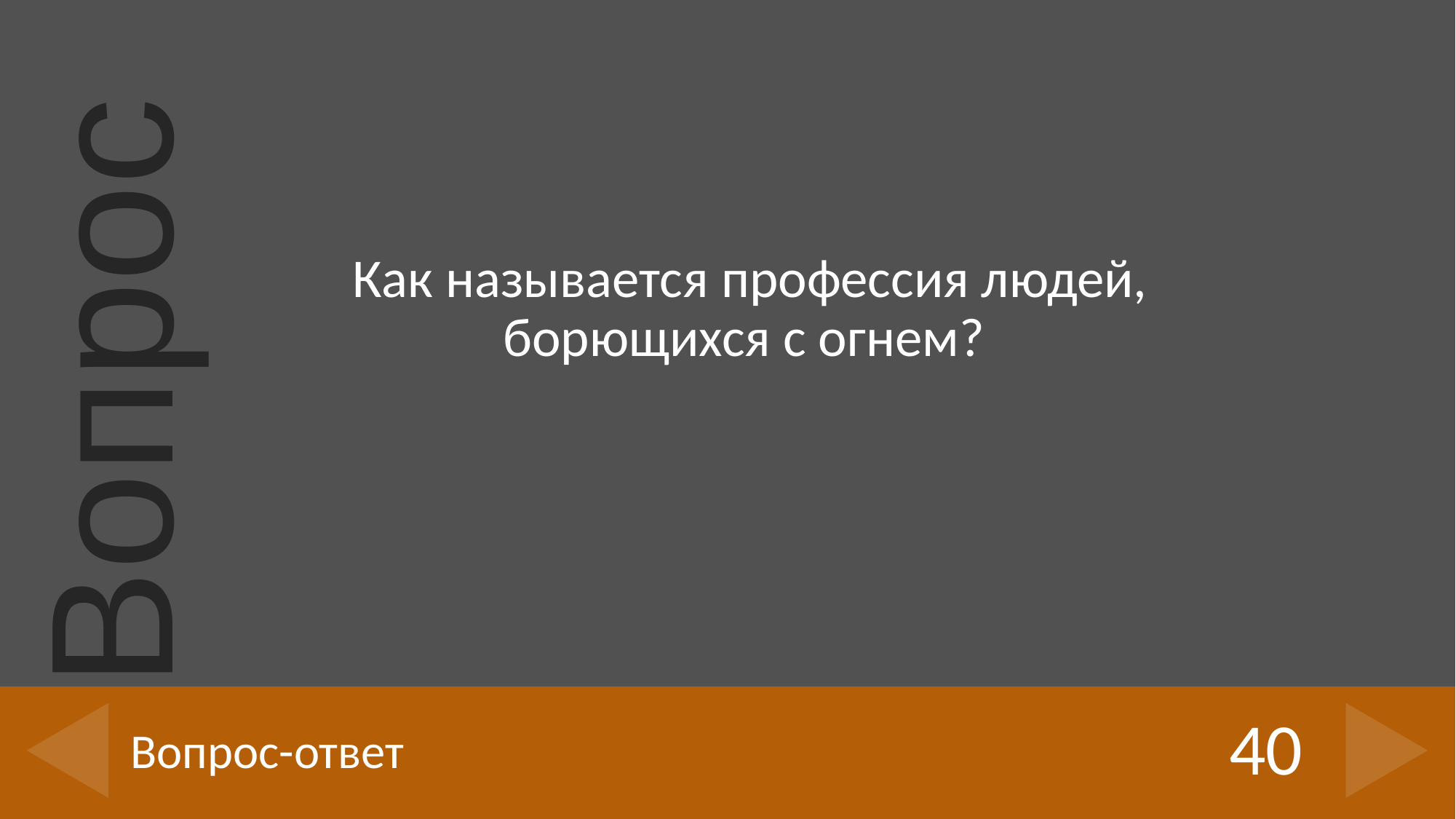

Как называется профессия людей, борющихся с огнем?

40
# Вопрос-ответ